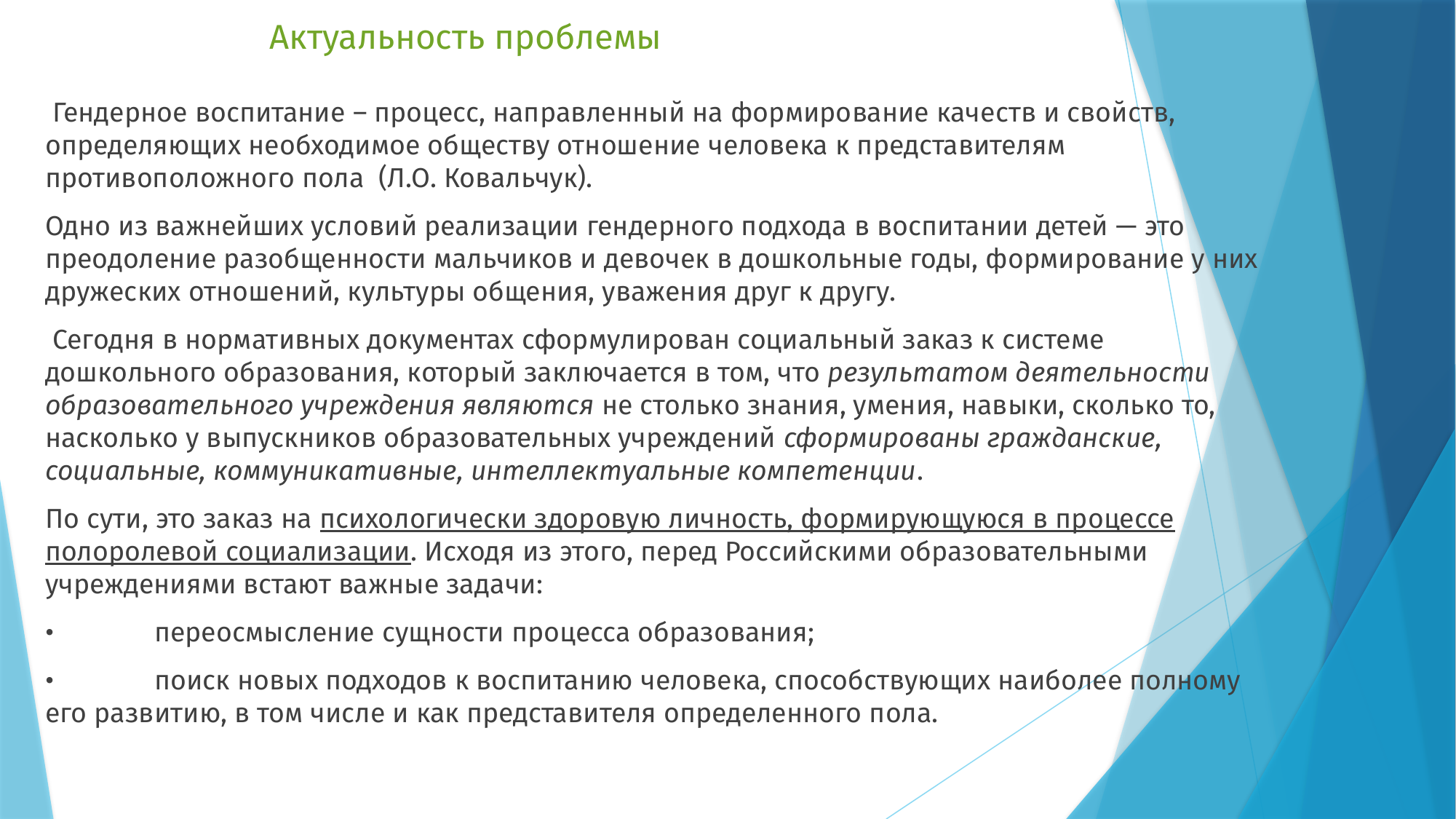

# Актуальность проблемы
 Гендерное воспитание – процесс, направленный на формирование качеств и свойств, определяющих необходимое обществу отношение человека к представителям противоположного пола  (Л.О. Ковальчук).
Одно из важнейших условий реализации гендерного подхода в воспитании детей — это преодоление разобщенности мальчиков и девочек в дошкольные годы, формирование у них дружеских отношений, культуры общения, уважения друг к другу.
 Сегодня в нормативных документах сформулирован социальный заказ к системе дошкольного образования, который заключается в том, что результатом деятельности образовательного учреждения являются не столько знания, умения, навыки, сколько то, насколько у выпускников образовательных учреждений сформированы гражданские, социальные, коммуникативные, интеллектуальные компетенции.
По сути, это заказ на психологически здоровую личность, формирующуюся в процессе полоролевой социализации. Исходя из этого, перед Российскими образовательными учреждениями встают важные задачи:
•	переосмысление сущности процесса образования;
•	поиск новых подходов к воспитанию человека, способствующих наиболее полному его развитию, в том числе и как представителя определенного пола.